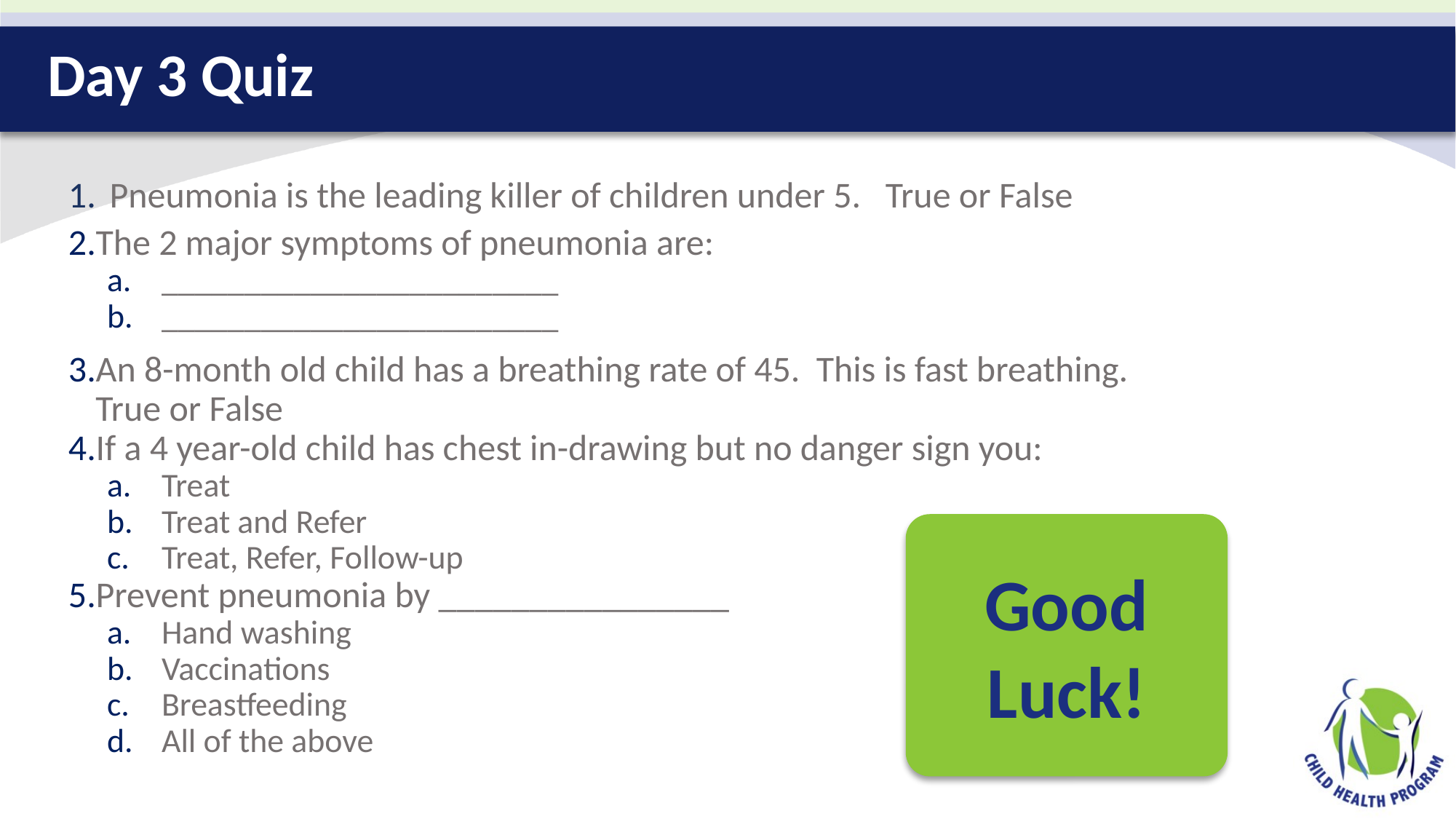

# Day 3 Quiz
Pneumonia is the leading killer of children under 5.   True or False
The 2 major symptoms of pneumonia are:
________________________
________________________
An 8-month old child has a breathing rate of 45.  This is fast breathing.  True or False
If a 4 year-old child has chest in-drawing but no danger sign you:
Treat
Treat and Refer
Treat, Refer, Follow-up
Prevent pneumonia by ________________
Hand washing
Vaccinations
Breastfeeding
All of the above
Good Luck!